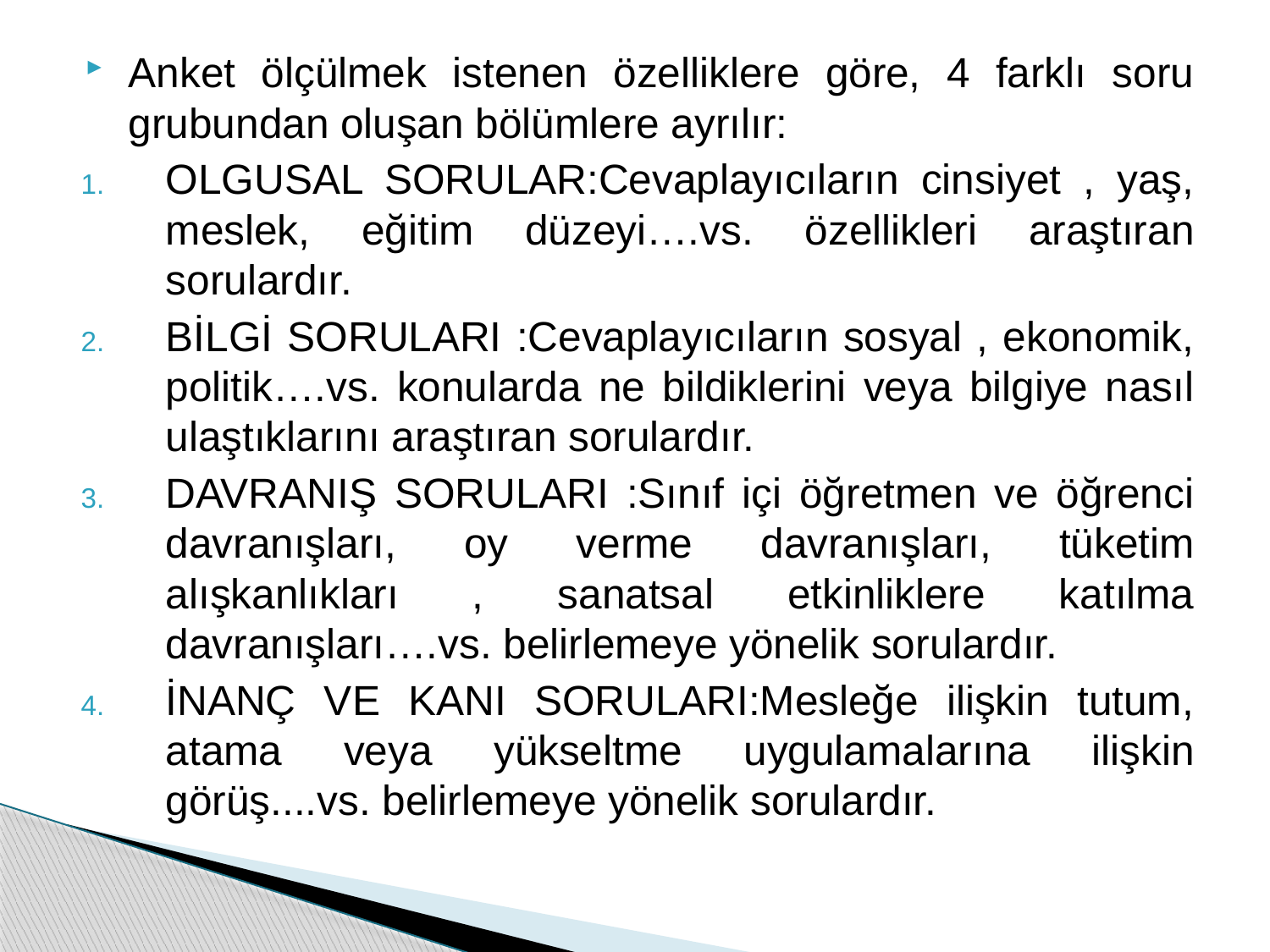

Anket ölçülmek istenen özelliklere göre, 4 farklı soru grubundan oluşan bölümlere ayrılır:
OLGUSAL SORULAR:Cevaplayıcıların cinsiyet , yaş, meslek, eğitim düzeyi….vs. özellikleri araştıran sorulardır.
BİLGİ SORULARI :Cevaplayıcıların sosyal , ekonomik, politik….vs. konularda ne bildiklerini veya bilgiye nasıl ulaştıklarını araştıran sorulardır.
DAVRANIŞ SORULARI :Sınıf içi öğretmen ve öğrenci davranışları, oy verme davranışları, tüketim alışkanlıkları , sanatsal etkinliklere katılma davranışları….vs. belirlemeye yönelik sorulardır.
İNANÇ VE KANI SORULARI:Mesleğe ilişkin tutum, atama veya yükseltme uygulamalarına ilişkin görüş....vs. belirlemeye yönelik sorulardır.